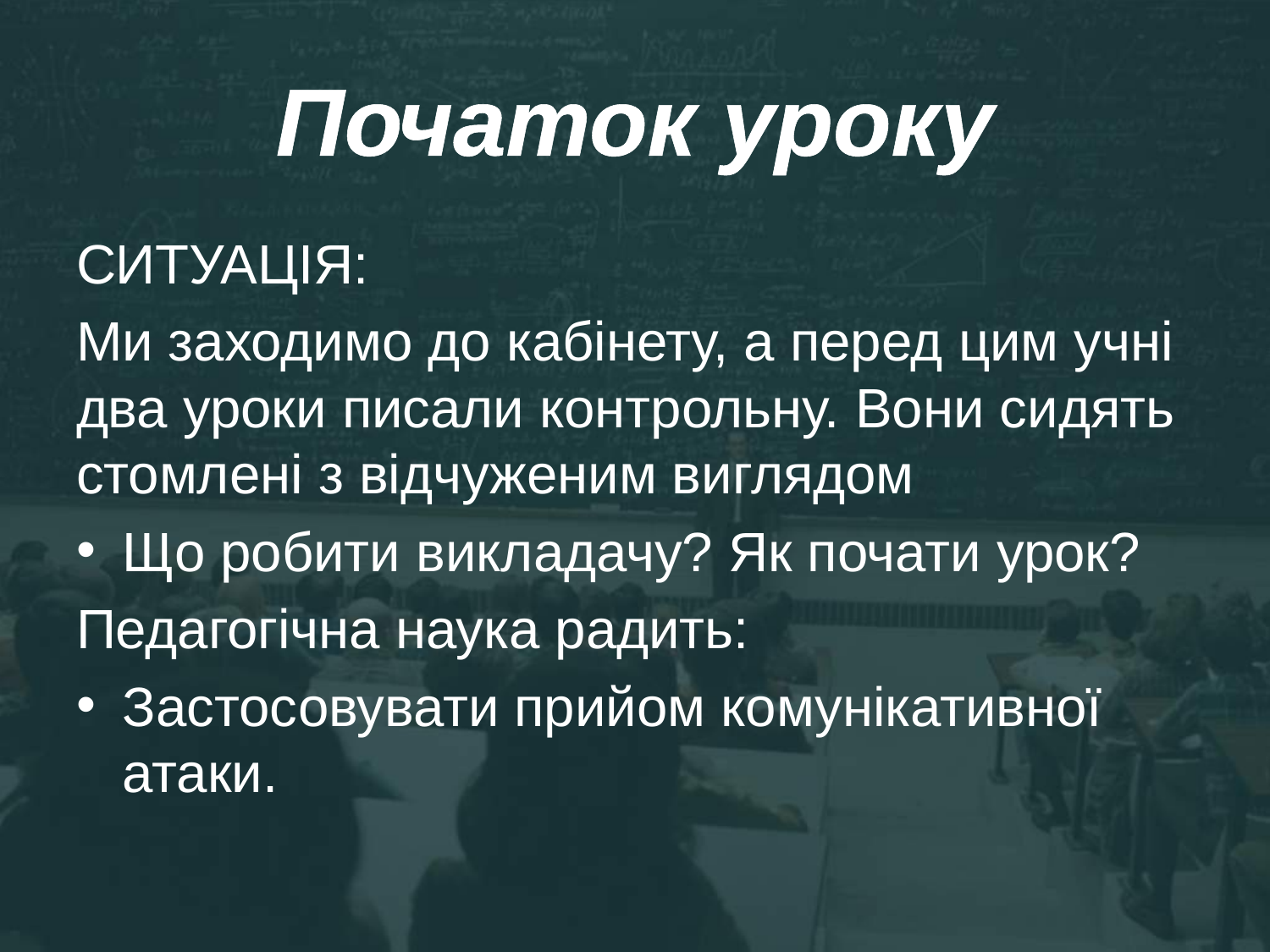

# Початок уроку
СИТУАЦІЯ:
Ми заходимо до кабінету, а перед цим учні два уроки писали контрольну. Вони сидять стомлені з відчуженим виглядом
	Що робити викладачу? Як почати урок?
Педагогічна наука радить:
Застосовувати прийом комунікативної атаки.